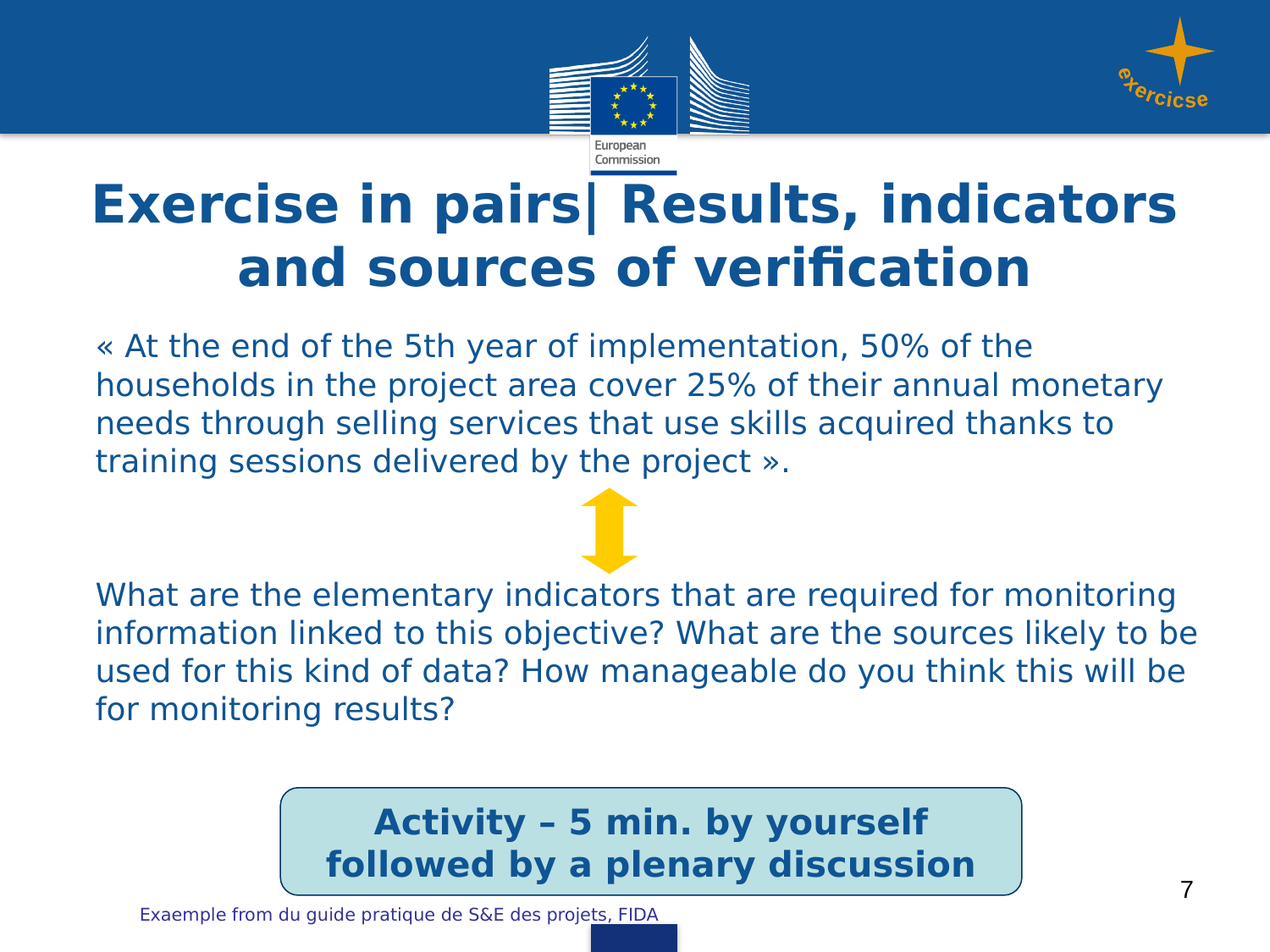

exercicse
Exercise in pairs| Results, indicators
and sources of verification
	« At the end of the 5th year of implementation, 50% of the households in the project area cover 25% of their annual monetary needs through selling services that use skills acquired thanks to training sessions delivered by the project ».

	What are the elementary indicators that are required for monitoring information linked to this objective? What are the sources likely to be used for this kind of data? How manageable do you think this will be for monitoring results?

Activity – 5 min. by yourself followed by a plenary discussion
7
Exaemple from du guide pratique de S&E des projets, FIDA